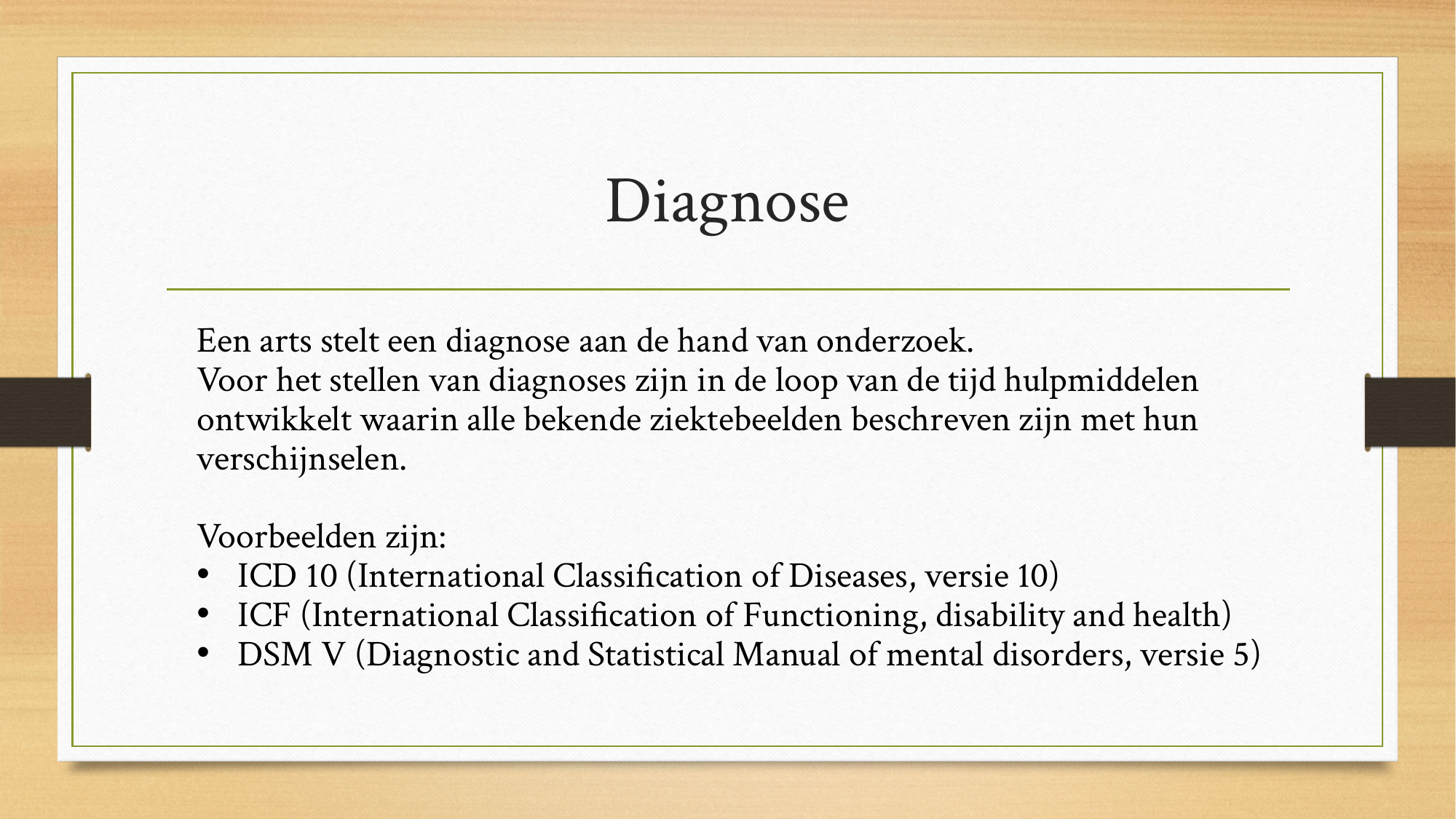

# Diagnose
Een arts stelt een diagnose aan de hand van onderzoek.
Voor het stellen van diagnoses zijn in de loop van de tijd hulpmiddelen ontwikkelt waarin alle bekende ziektebeelden beschreven zijn met hun verschijnselen.

Voorbeelden zijn:
ICD 10 (International Classification of Diseases, versie 10)
ICF (International Classification of Functioning, disability and health)
DSM V (Diagnostic and Statistical Manual of mental disorders, versie 5)